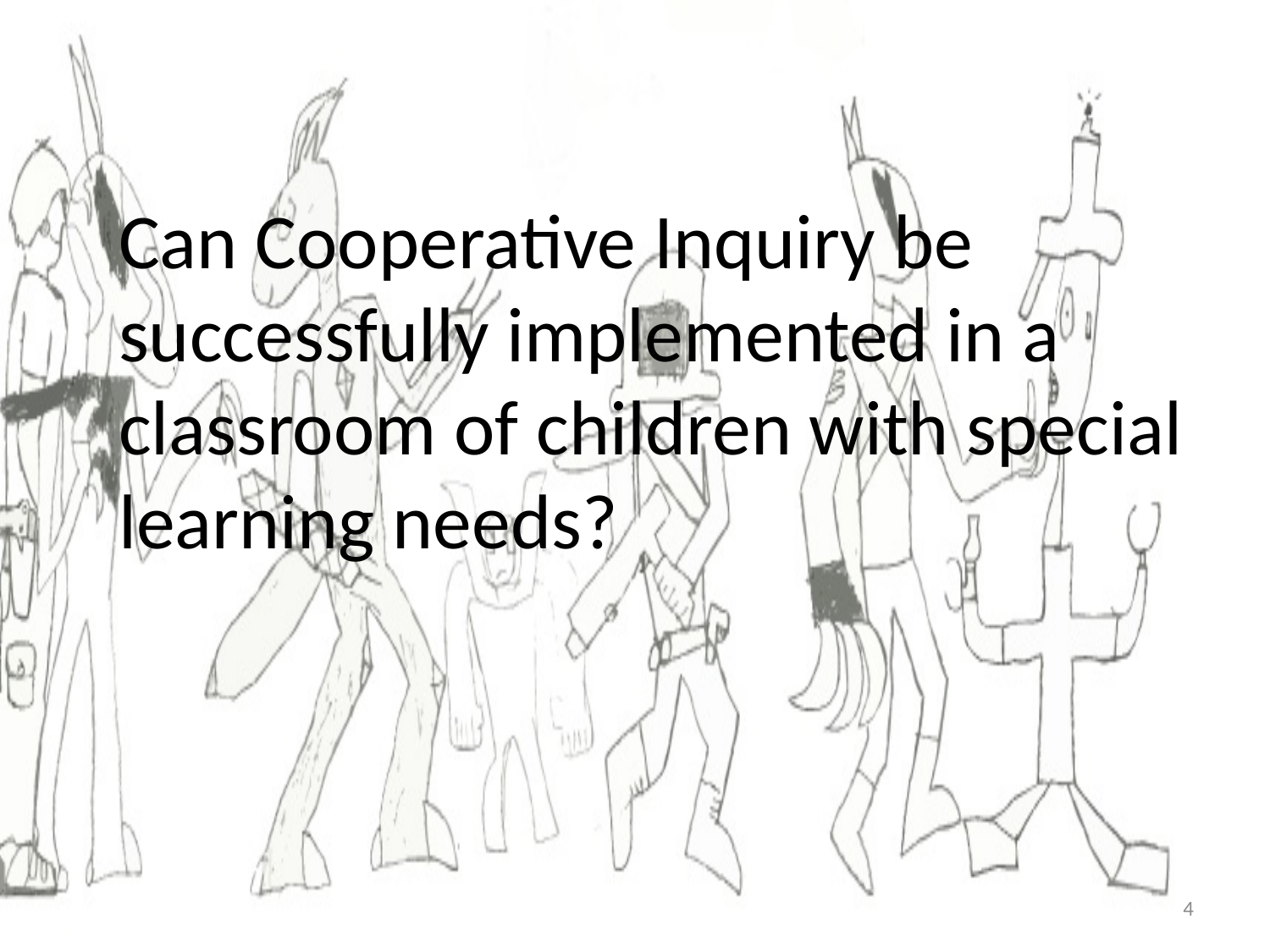

# Can Cooperative Inquiry be successfully implemented in a classroom of children with special learning needs?
4